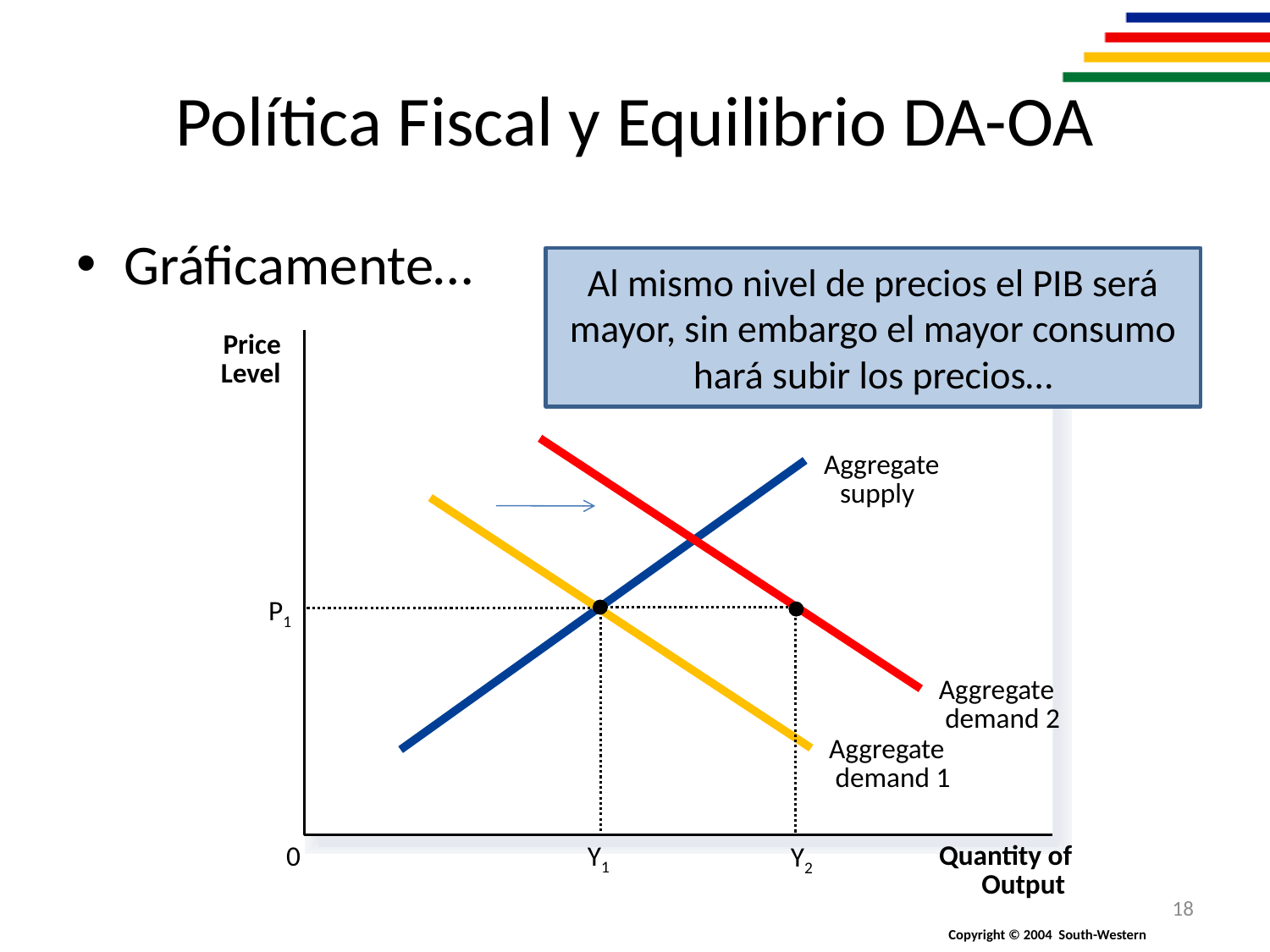

# Política Fiscal y Equilibrio DA-OA
Gráficamente…
Al mismo nivel de precios el PIB será mayor, sin embargo el mayor consumo hará subir los precios…
Price

Level

Aggregate
demand 2
Aggregate

supply

Aggregate
demand 1
P1

Quantity of
0
Y1
Y2
Output
18
Copyright © 2004  South-Western